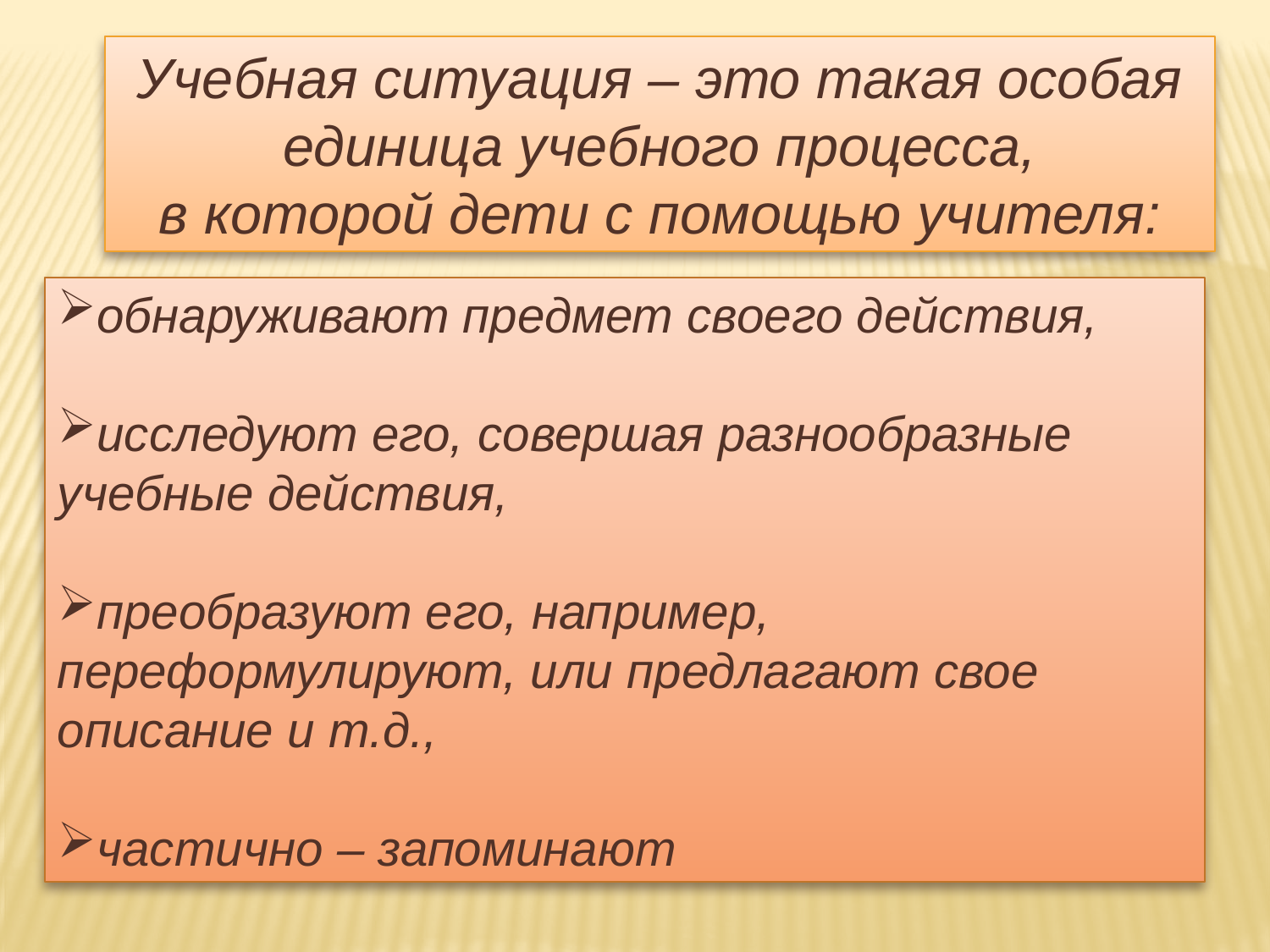

Учебная ситуация – это такая особая единица учебного процесса,
в которой дети с помощью учителя:
обнаруживают предмет своего действия,

исследуют его, совершая разнообразные учебные действия,

преобразуют его, например, переформулируют, или предлагают свое описание и т.д.,

частично – запоминают